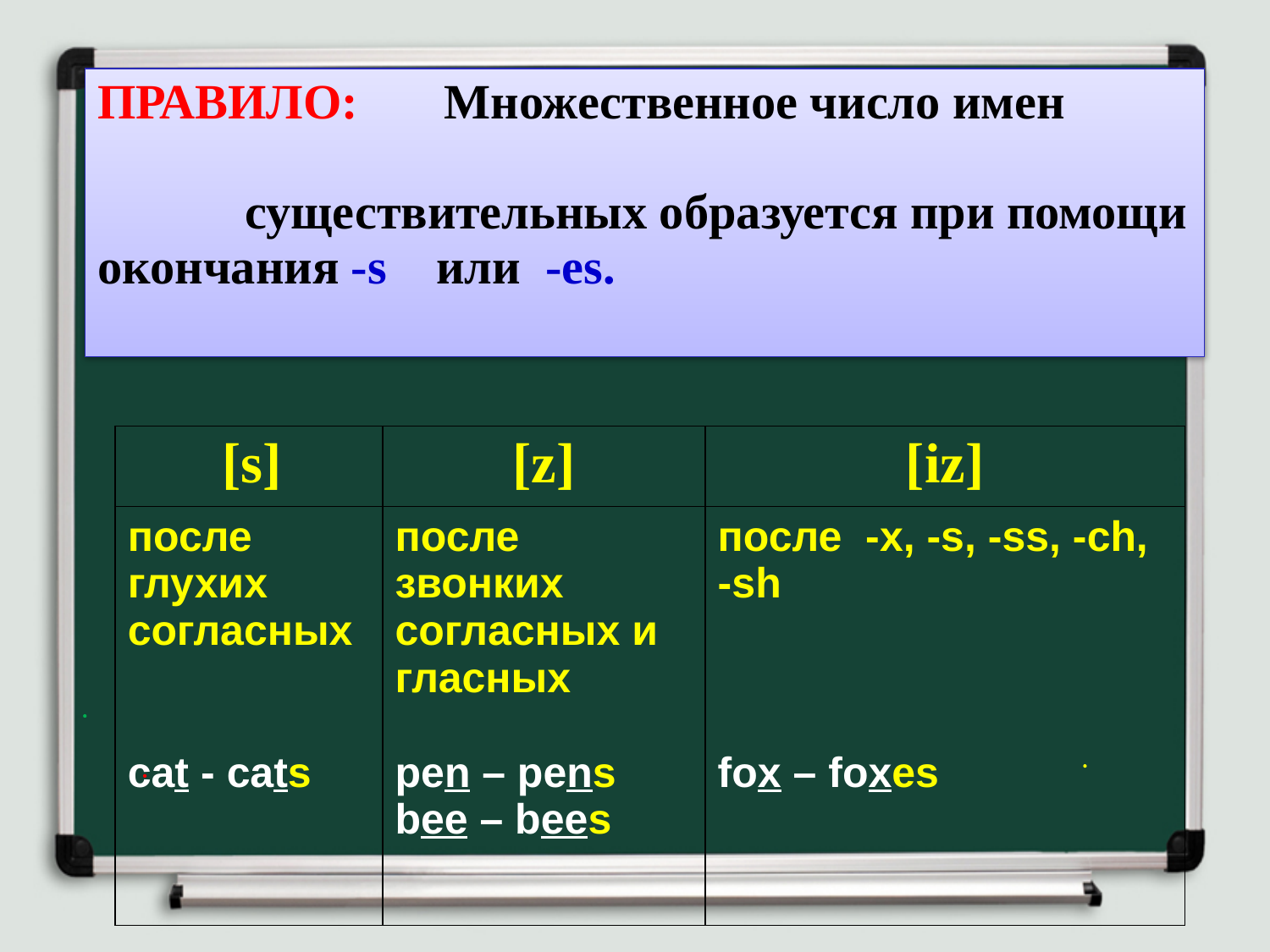

# ПРАВИЛО:       Множественное число имен существительных образуется при помощи окончания -s    или  -es.

| [s] | [z] | [iz] |
| --- | --- | --- |
| после глухих согласных cat - cats | после звонких согласных и гласных pen – pens bee – bees | после -x, -s, -ss, -ch, -sh fox – foxes |